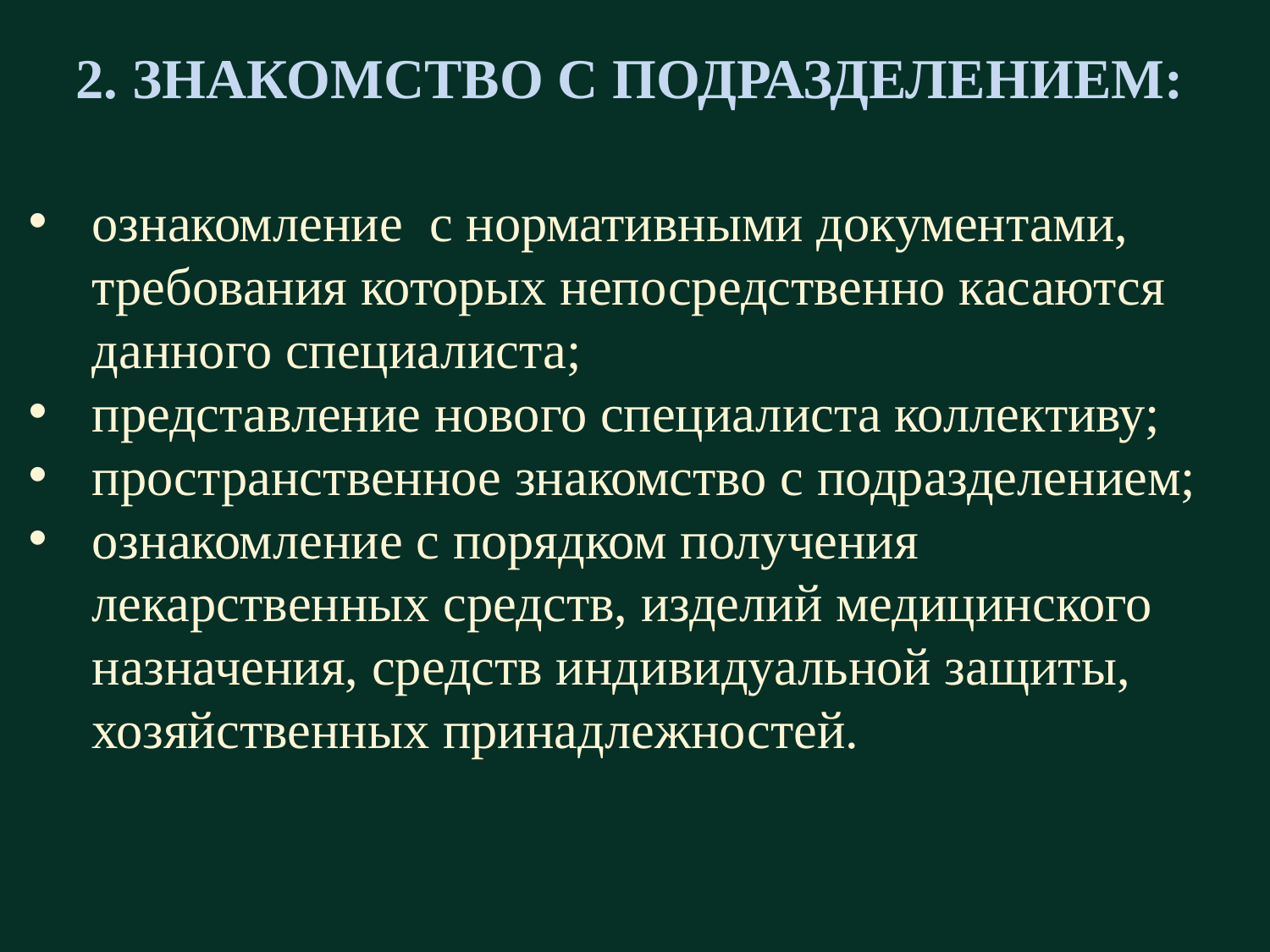

2. ЗНАКОМСТВО С ПОДРАЗДЕЛЕНИЕМ:

ознакомление  с нормативными документами, требования которых непосредственно касаются данного специалиста;
представление нового специалиста коллективу;
пространственное знакомство с подразделением;
ознакомление с порядком получения лекарственных средств, изделий медицинского назначения, средств индивидуальной защиты, хозяйственных принадлежностей.